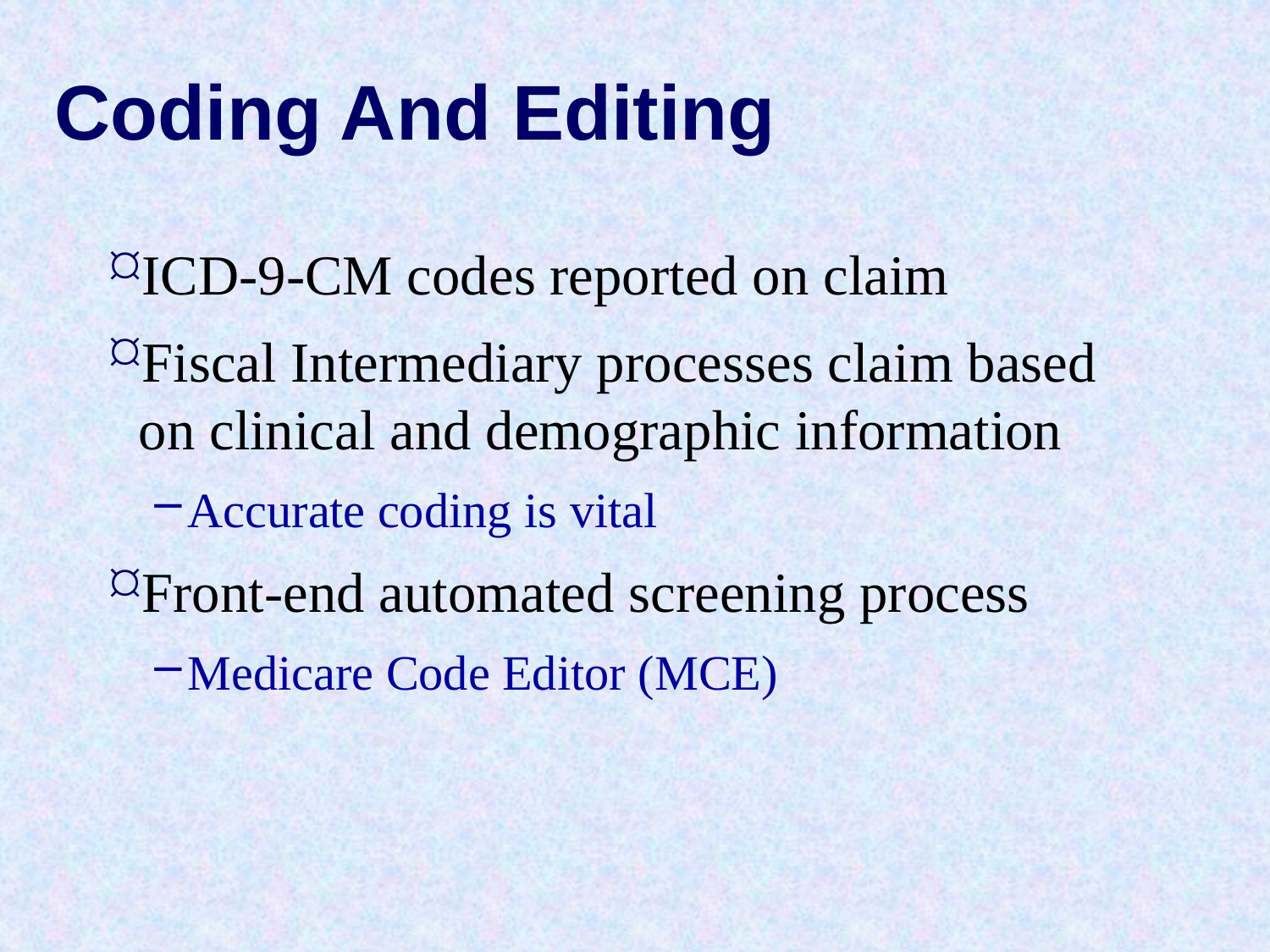

# Coding And Editing
ICD-9-CM codes reported on claim
Fiscal Intermediary processes claim based on clinical and demographic information
Accurate coding is vital
Front-end automated screening process
Medicare Code Editor (MCE)